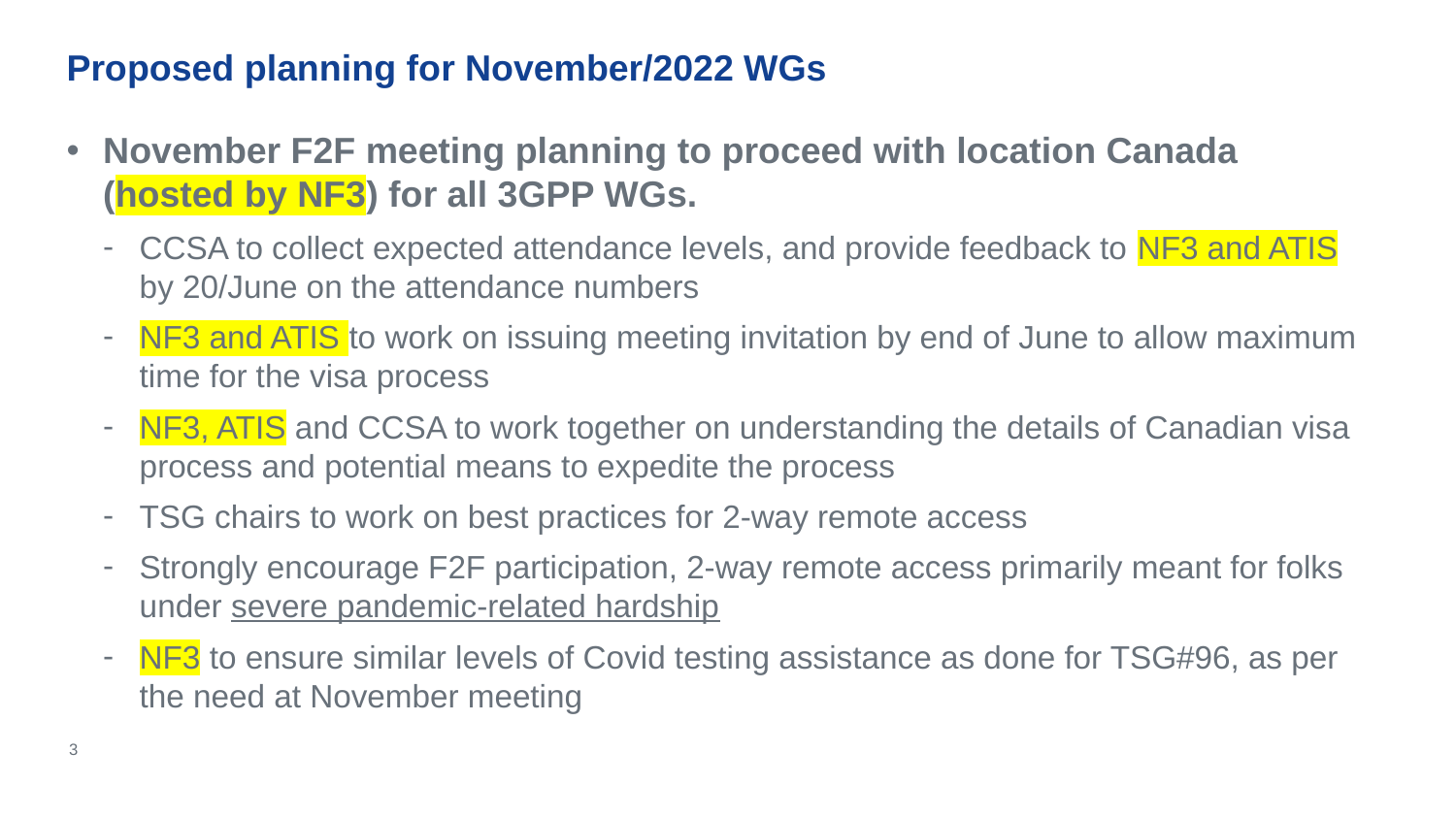

# Proposed planning for November/2022 WGs
November F2F meeting planning to proceed with location Canada (hosted by NF3) for all 3GPP WGs.
CCSA to collect expected attendance levels, and provide feedback to NF3 and ATIS by 20/June on the attendance numbers
NF3 and ATIS to work on issuing meeting invitation by end of June to allow maximum time for the visa process
NF3, ATIS and CCSA to work together on understanding the details of Canadian visa process and potential means to expedite the process
TSG chairs to work on best practices for 2-way remote access
Strongly encourage F2F participation, 2-way remote access primarily meant for folks under severe pandemic-related hardship
NF3 to ensure similar levels of Covid testing assistance as done for TSG#96, as per the need at November meeting